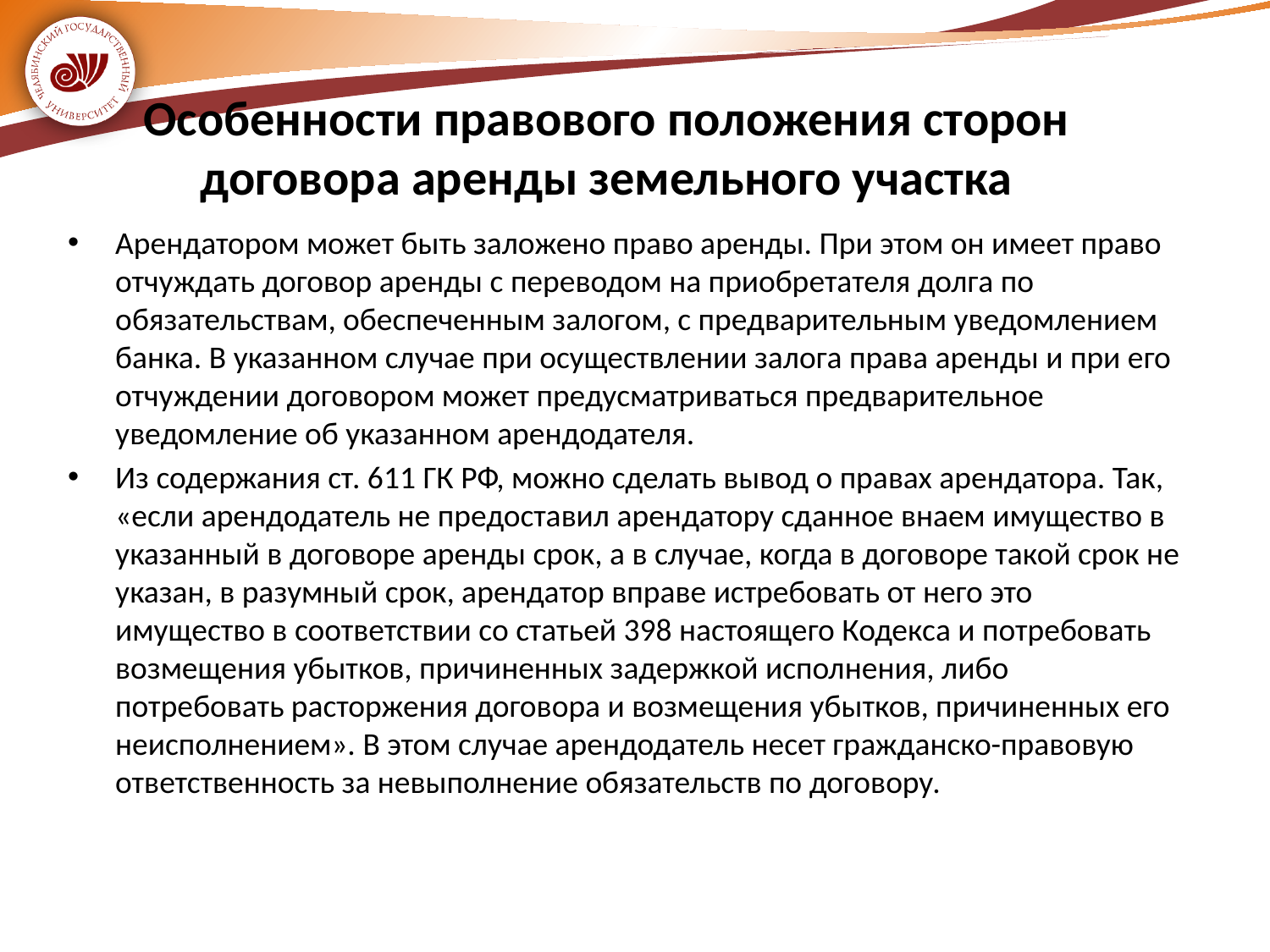

# Особенности правового положения сторон договора аренды земельного участка
Арендатором может быть заложено право аренды. При этом он имеет право отчуждать договор аренды с переводом на приобретателя долга по обязательствам, обеспеченным залогом, с предварительным уведомлением банка. В указанном случае при осуществлении залога права аренды и при его отчуждении договором может предусматриваться предварительное уведомление об указанном арендодателя.
Из содержания ст. 611 ГК РФ, можно сделать вывод о правах арендатора. Так, «если арендодатель не предоставил арендатору сданное внаем имущество в указанный в договоре аренды срок, а в случае, когда в договоре такой срок не указан, в разумный срок, арендатор вправе истребовать от него это имущество в соответствии со статьей 398 настоящего Кодекса и потребовать возмещения убытков, причиненных задержкой исполнения, либо потребовать расторжения договора и возмещения убытков, причиненных его неисполнением». В этом случае арендодатель несет гражданско-правовую ответственность за невыполнение обязательств по договору.